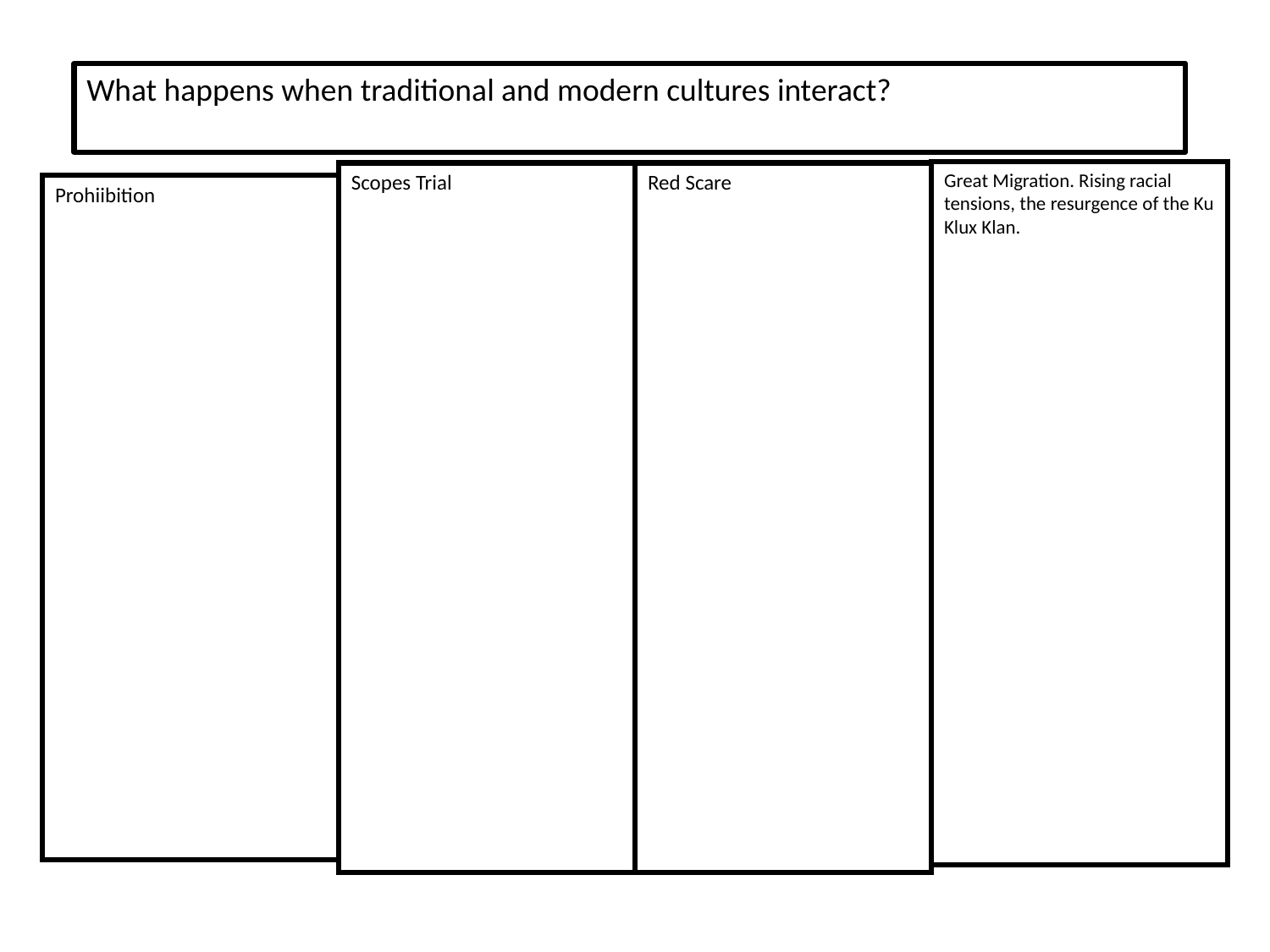

What happens when traditional and modern cultures interact?

Great Migration. Rising racial tensions, the resurgence of the Ku Klux Klan.

Prohiibition

Scopes Trial

Red Scare